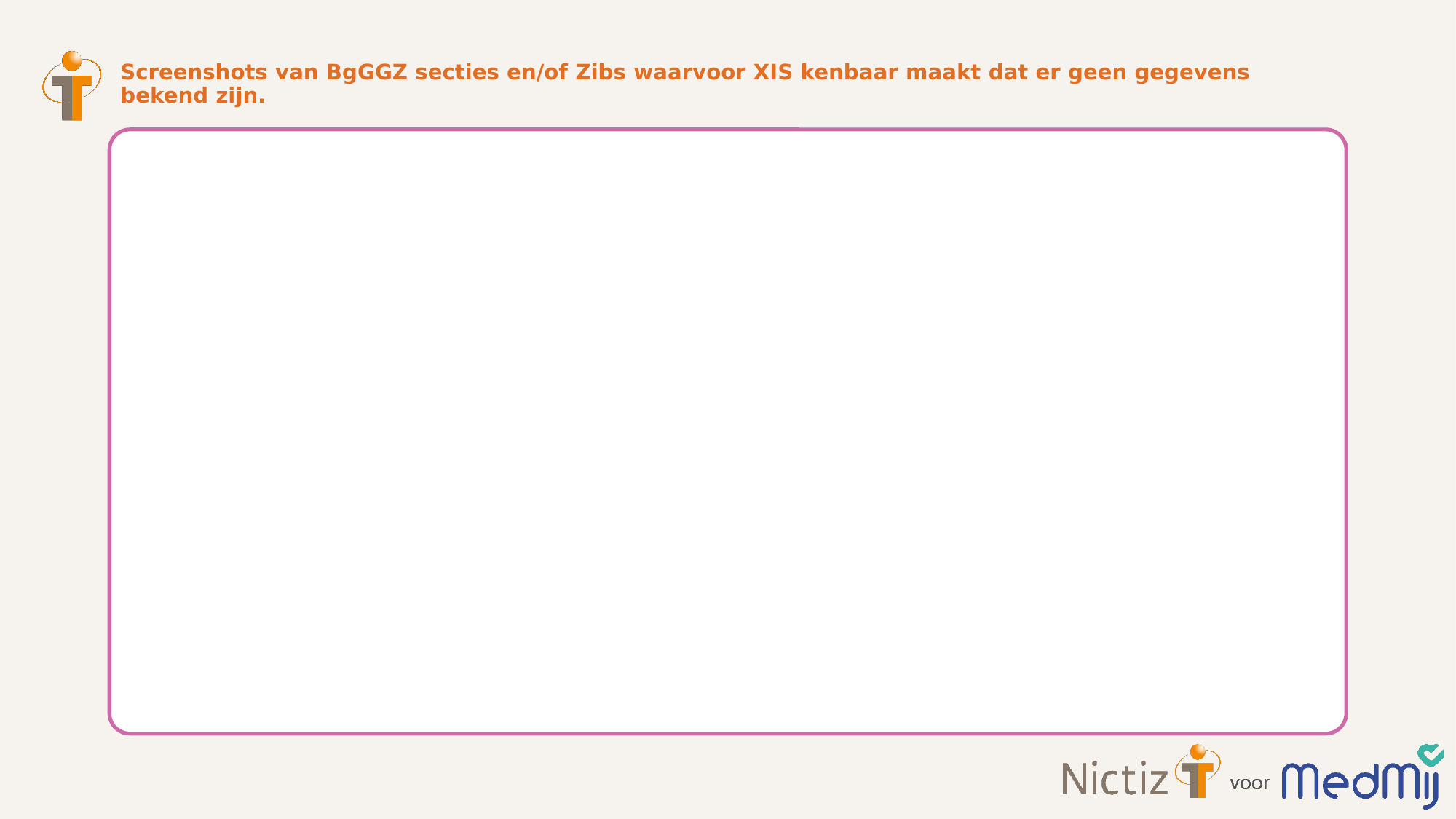

# Screenshots van BgGGZ secties en/of Zibs waarvoor XIS kenbaar maakt dat er geen gegevens bekend zijn.